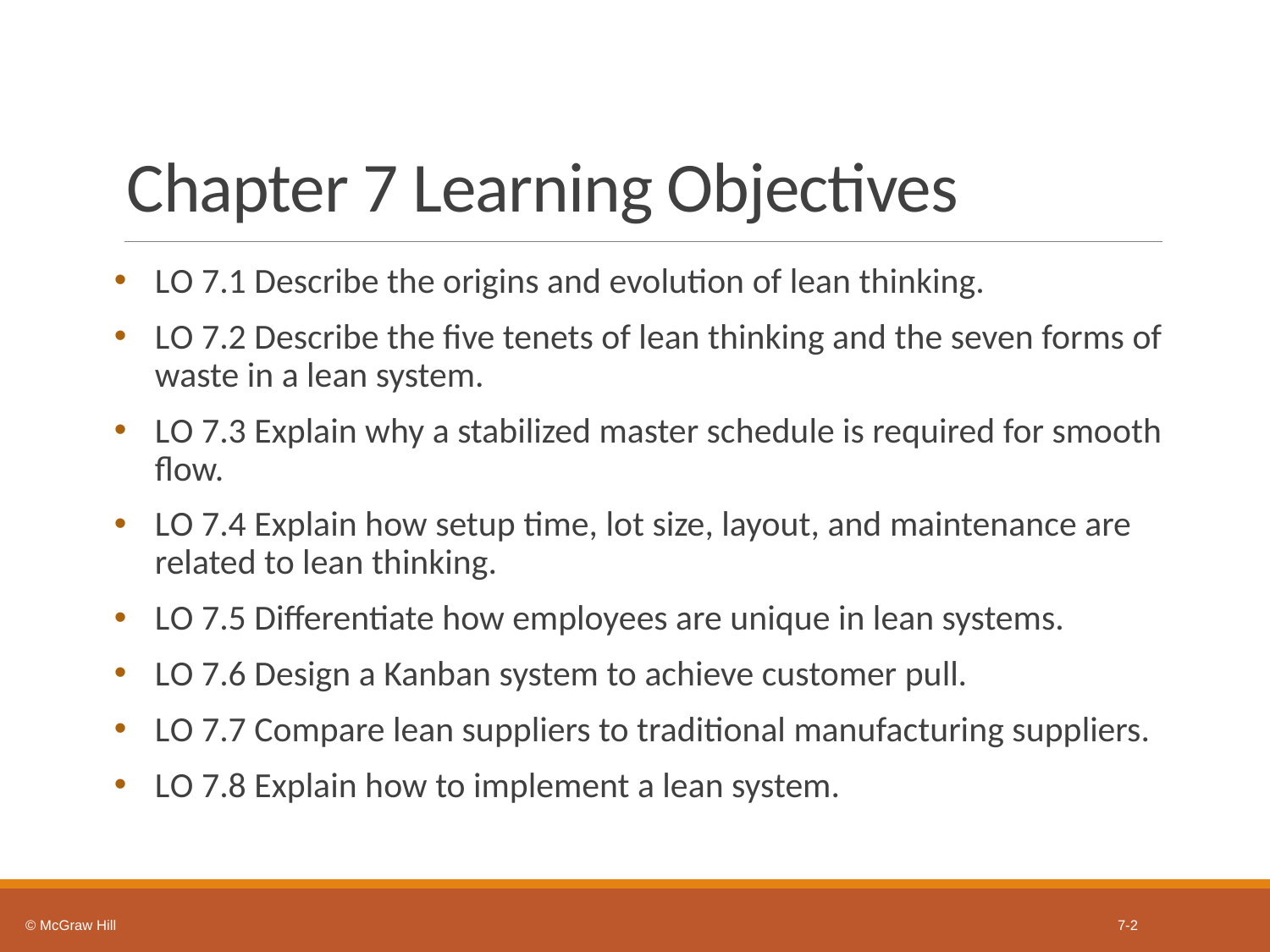

# Chapter 7 Learning Objectives
L O 7.1 Describe the origins and evolution of lean thinking.
L O 7.2 Describe the five tenets of lean thinking and the seven forms of waste in a lean system.
L O 7.3 Explain why a stabilized master schedule is required for smooth flow.
L O 7.4 Explain how setup time, lot size, layout, and maintenance are related to lean thinking.
L O 7.5 Differentiate how employees are unique in lean systems.
L O 7.6 Design a Kanban system to achieve customer pull.
L O 7.7 Compare lean suppliers to traditional manufacturing suppliers.
L O 7.8 Explain how to implement a lean system.